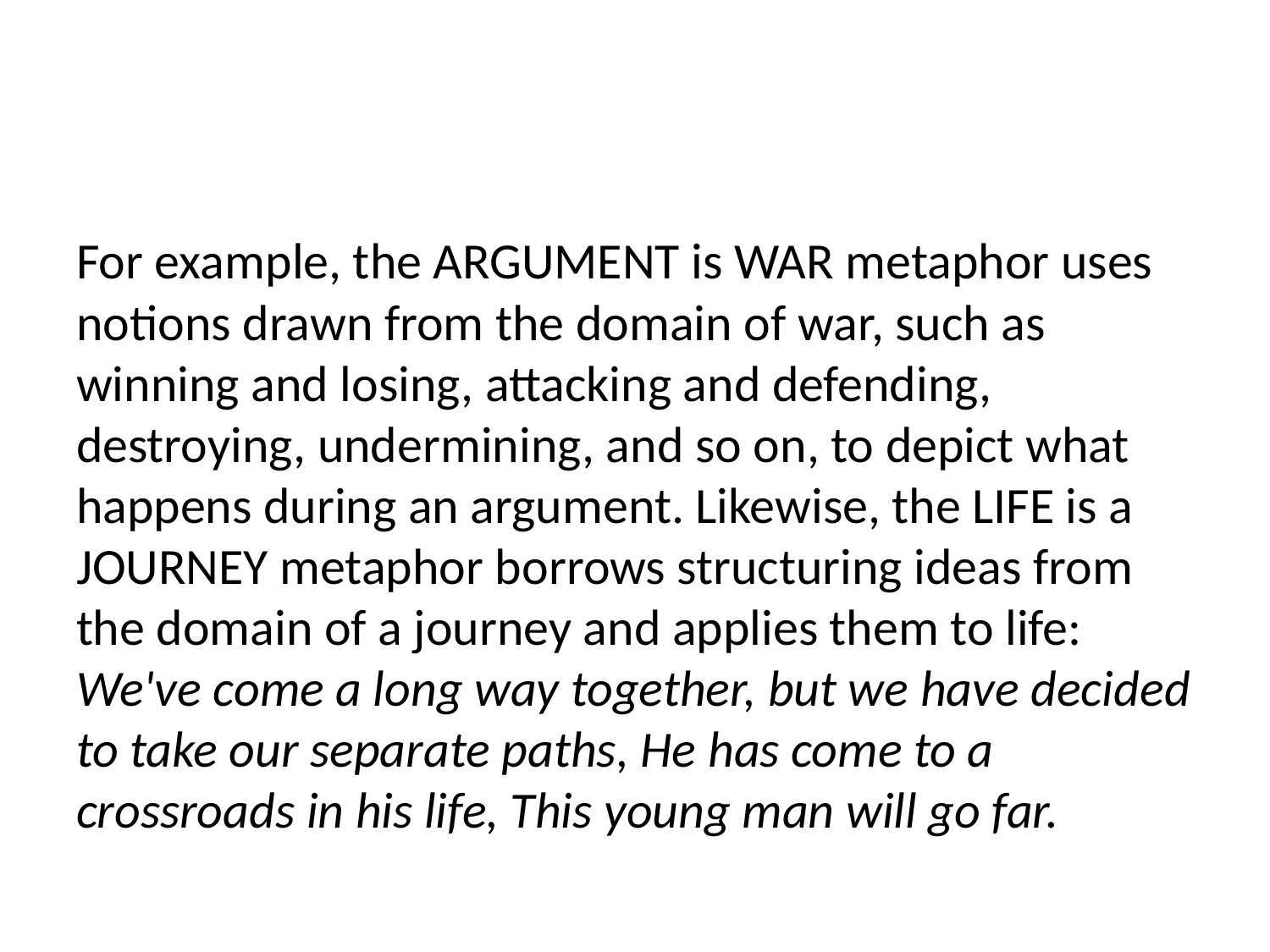

#
For example, the ARGUMENT is WAR metaphor uses notions drawn from the domain of war, such as winning and losing, attacking and defending, destroying, undermining, and so on, to depict what happens during an argument. Likewise, the LIFE is a JOURNEY metaphor borrows structuring ideas from the domain of a journey and applies them to life: We've come a long way together, but we have decided to take our separate paths, He has come to a crossroads in his life, This young man will go far.